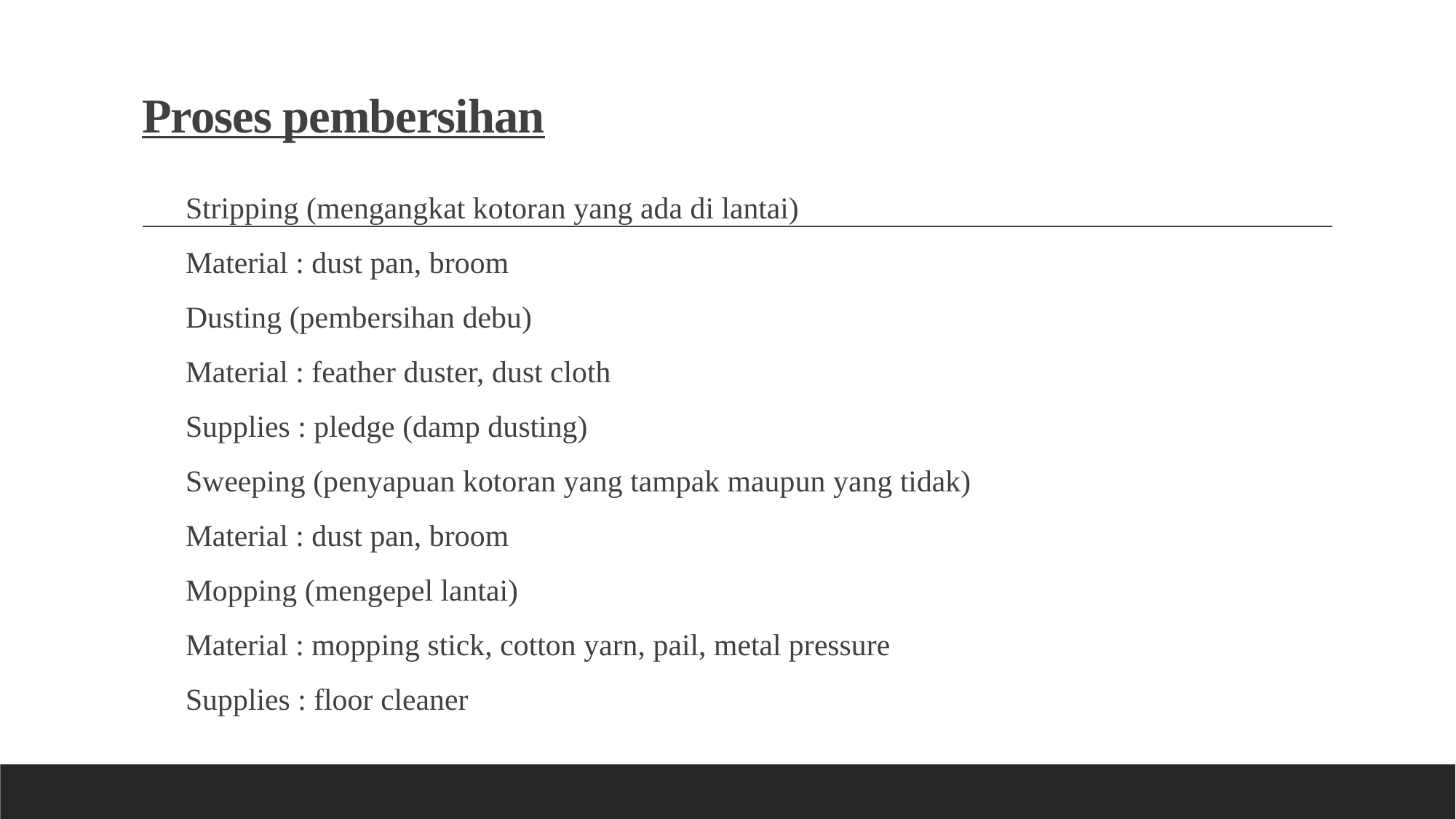

# Proses pembersihan
Stripping (mengangkat kotoran yang ada di lantai)
Material : dust pan, broom
Dusting (pembersihan debu)
Material : feather duster, dust cloth
Supplies : pledge (damp dusting)
Sweeping (penyapuan kotoran yang tampak maupun yang tidak)
Material : dust pan, broom
Mopping (mengepel lantai)
Material : mopping stick, cotton yarn, pail, metal pressure
Supplies : floor cleaner